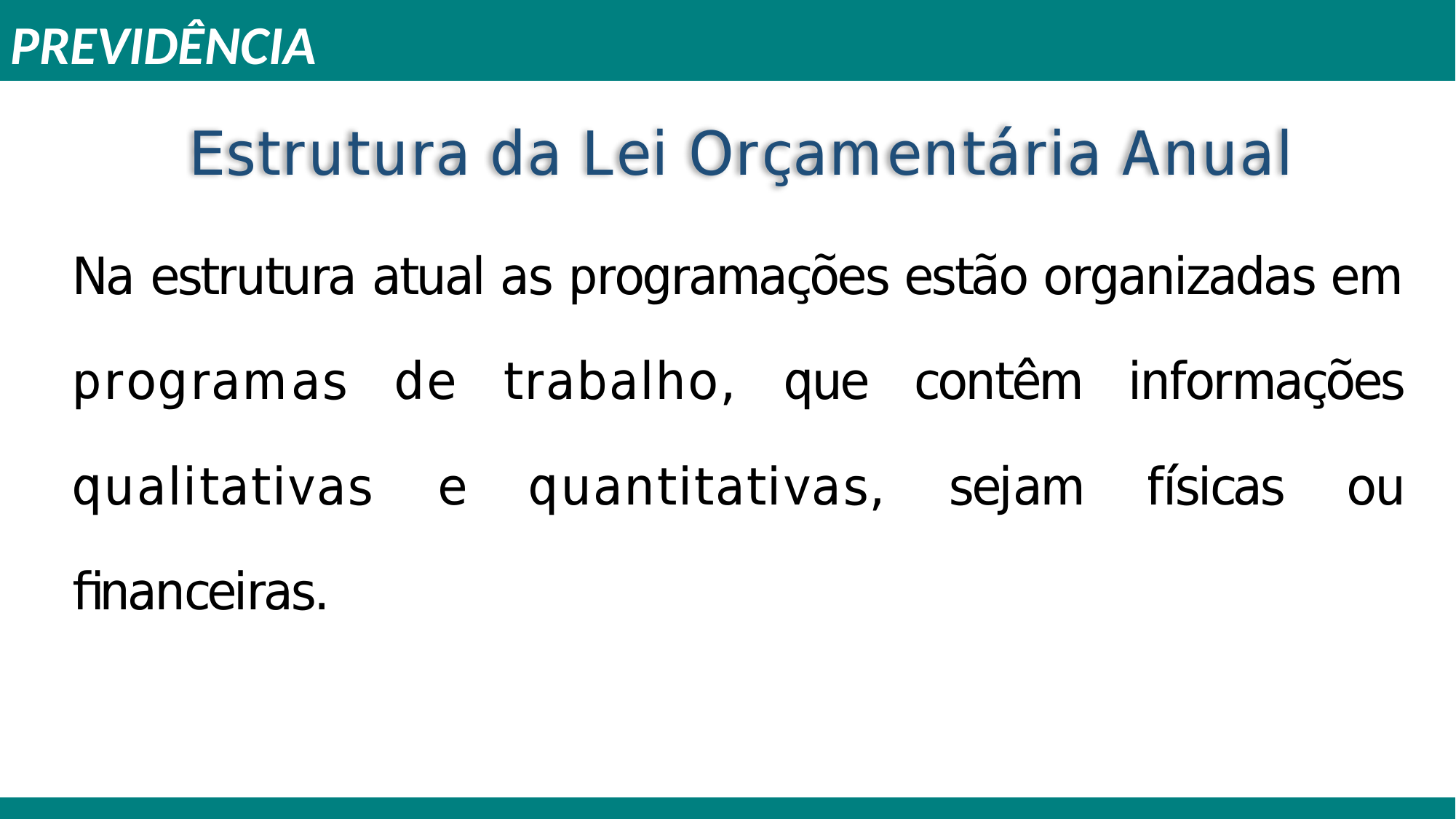

PREVIDÊNCIA
Estrutura da Lei Orçamentária Anual
Na estrutura atual as programações estão organizadas em programas de trabalho, que contêm informações qualitativas e quantitativas, sejam físicas ou financeiras.